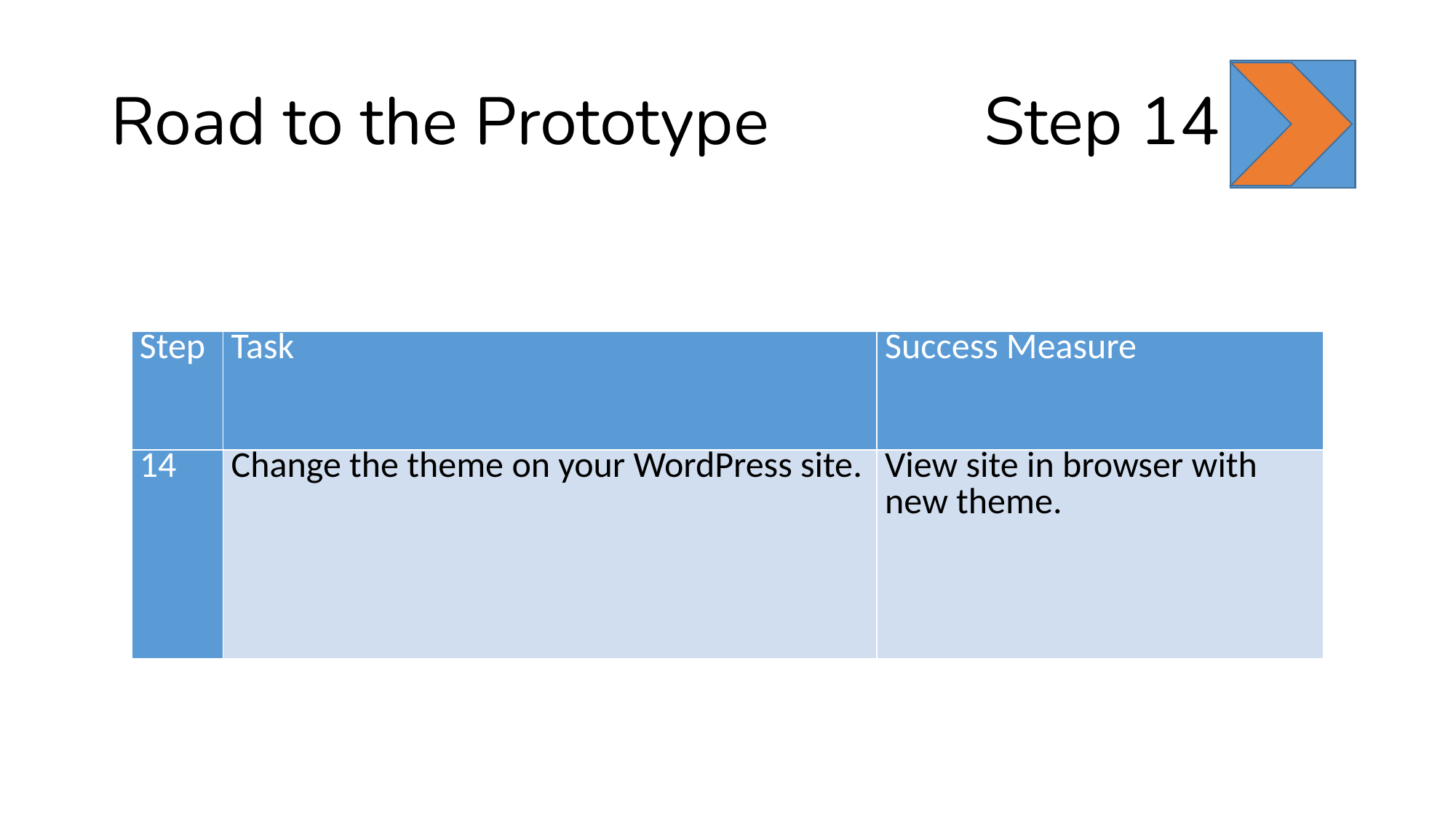

# Road to the Prototype		Step 14

| Step | Task | Success Measure |
| --- | --- | --- |
| 14 | Change the theme on your WordPress site. | View site in browser with new theme. |